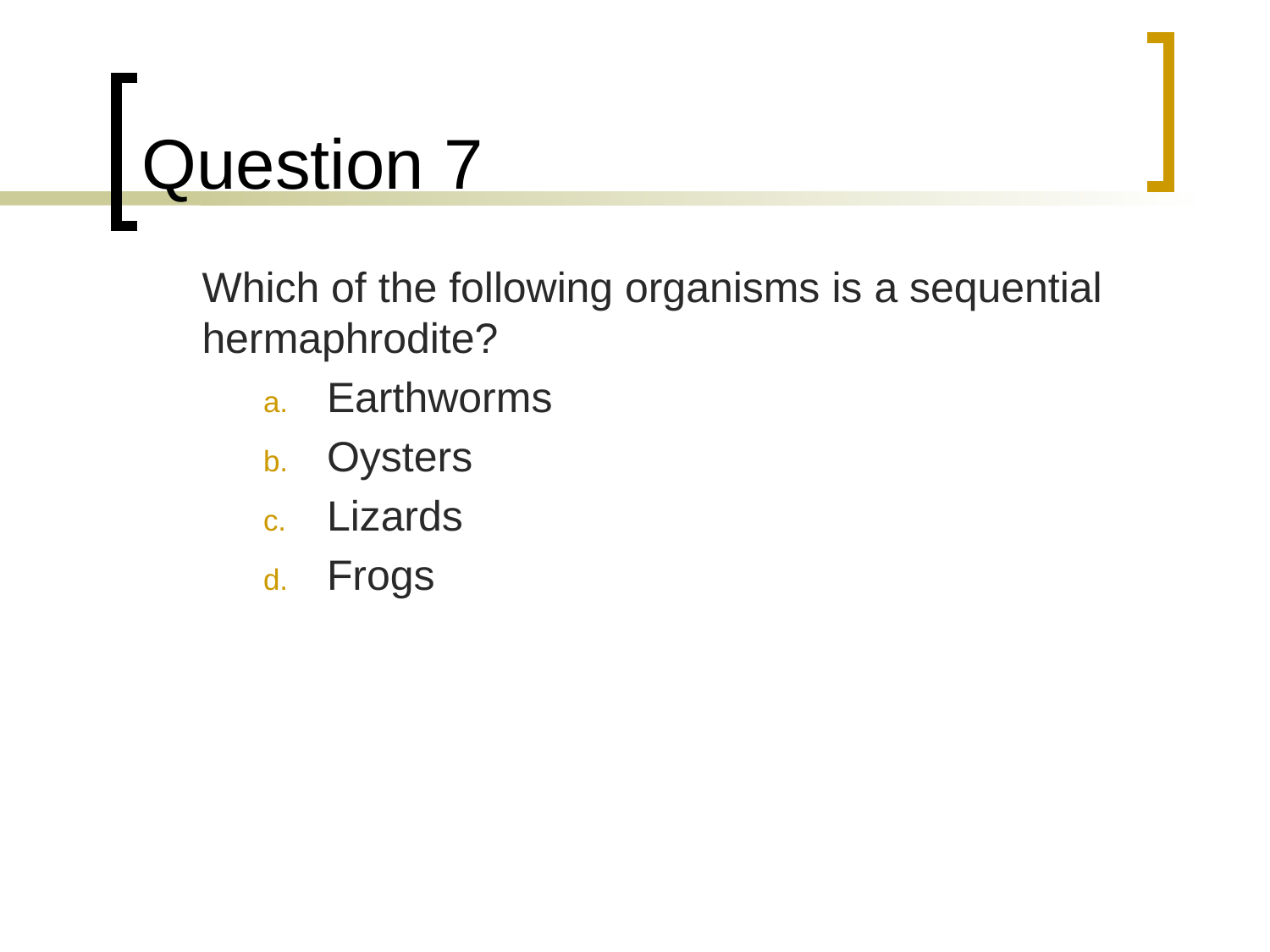

# Question 7
	Which of the following organisms is a sequential hermaphrodite?
Earthworms
Oysters
Lizards
Frogs